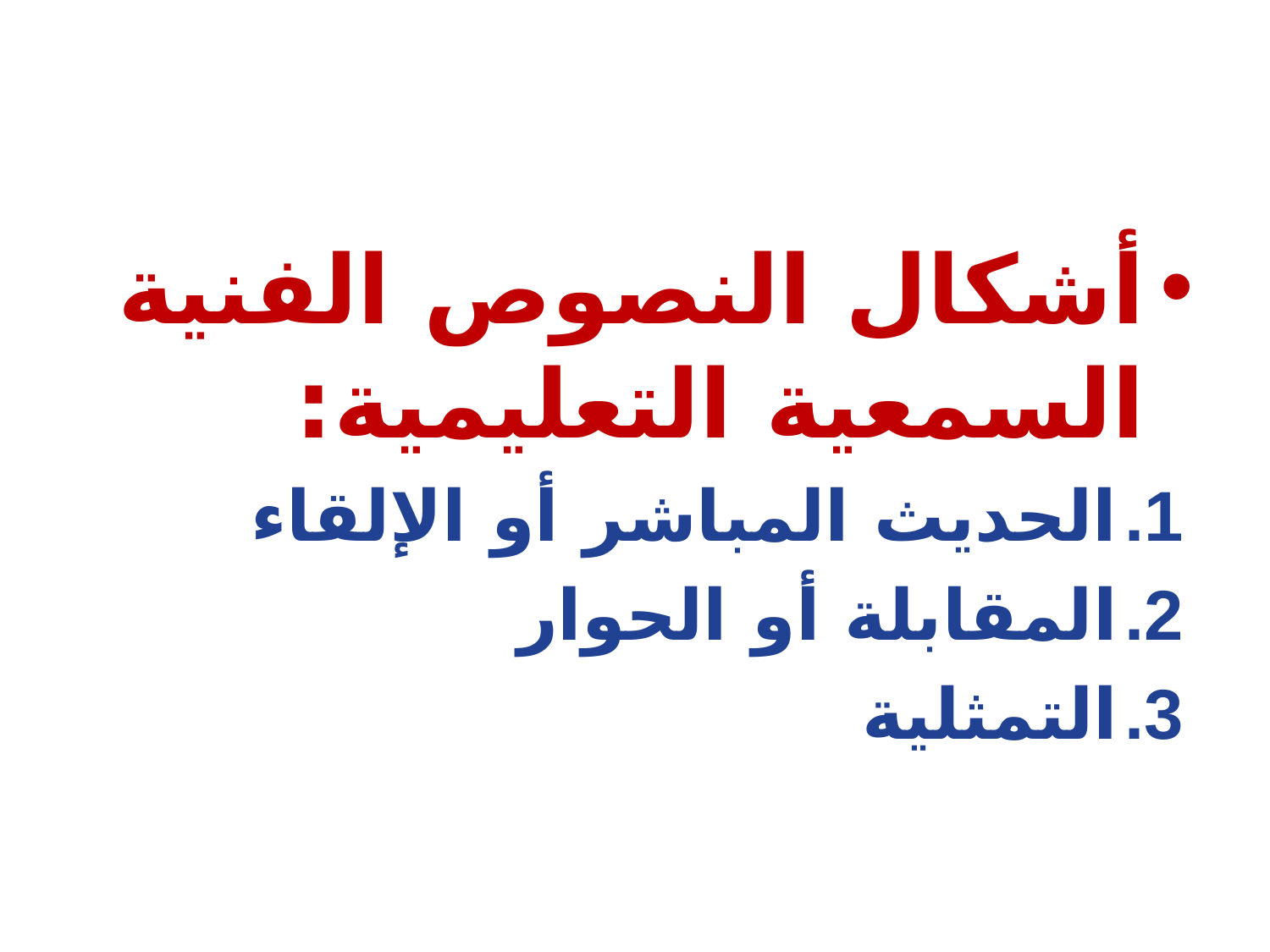

أشكال النصوص الفنية السمعية التعليمية:
الحديث المباشر أو الإلقاء
المقابلة أو الحوار
التمثلية